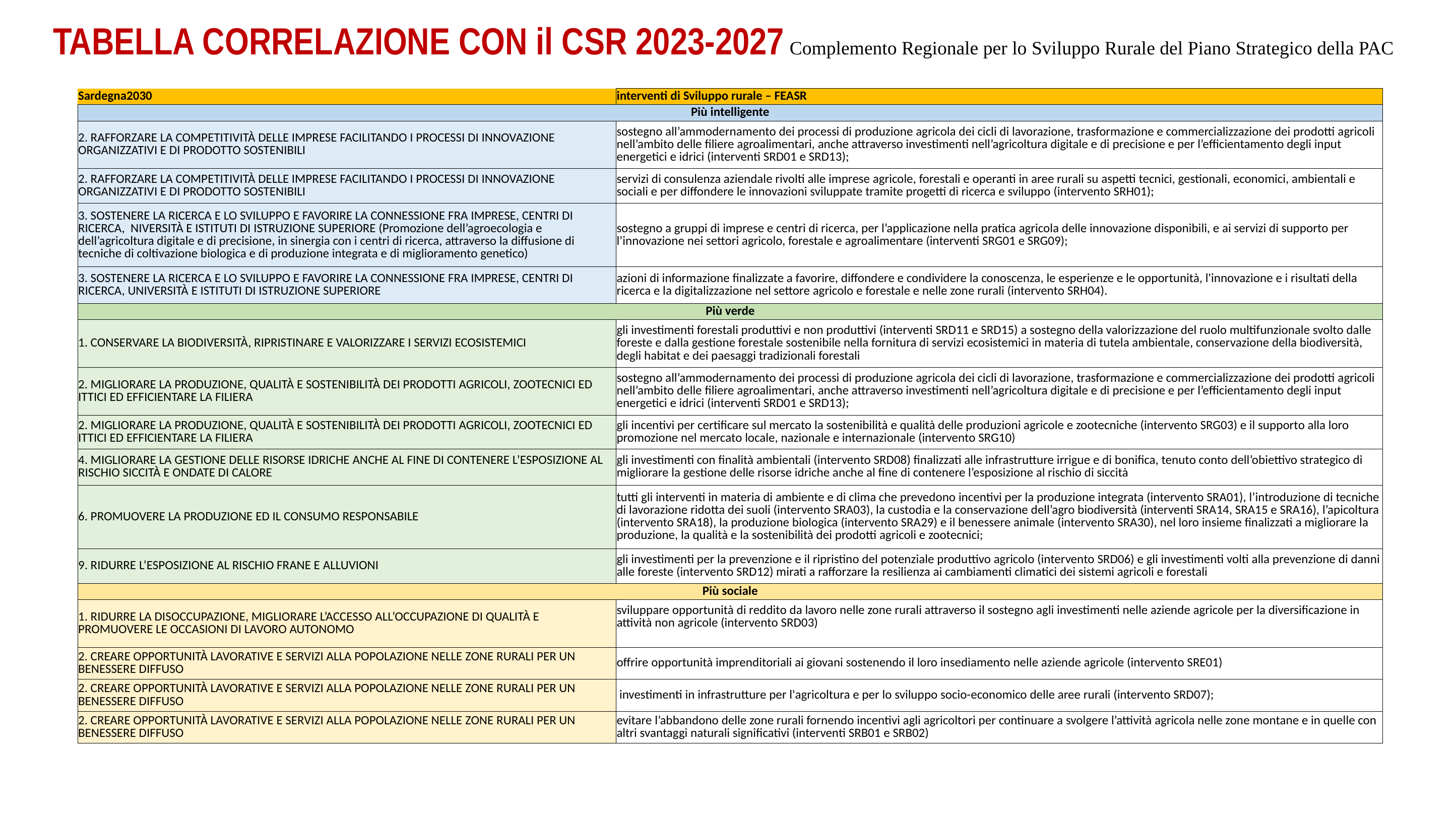

TABELLA CORRELAZIONE CON il CSR 2023-2027 Complemento Regionale per lo Sviluppo Rurale del Piano Strategico della PAC

| Sardegna2030 | interventi di Sviluppo rurale – FEASR |
| --- | --- |
| Più intelligente |  |
| 2. RAFFORZARE LA COMPETITIVITÀ DELLE IMPRESE FACILITANDO I PROCESSI DI INNOVAZIONE ORGANIZZATIVI E DI PRODOTTO SOSTENIBILI | sostegno all’ammodernamento dei processi di produzione agricola dei cicli di lavorazione, trasformazione e commercializzazione dei prodotti agricoli nell’ambito delle filiere agroalimentari, anche attraverso investimenti nell’agricoltura digitale e di precisione e per l’efficientamento degli input energetici e idrici (interventi SRD01 e SRD13); |
| 2. RAFFORZARE LA COMPETITIVITÀ DELLE IMPRESE FACILITANDO I PROCESSI DI INNOVAZIONE ORGANIZZATIVI E DI PRODOTTO SOSTENIBILI | servizi di consulenza aziendale rivolti alle imprese agricole, forestali e operanti in aree rurali su aspetti tecnici, gestionali, economici, ambientali e sociali e per diffondere le innovazioni sviluppate tramite progetti di ricerca e sviluppo (intervento SRH01); |
| 3. SOSTENERE LA RICERCA E LO SVILUPPO E FAVORIRE LA CONNESSIONE FRA IMPRESE, CENTRI DI RICERCA, NIVERSITÀ E ISTITUTI DI ISTRUZIONE SUPERIORE (Promozione dell’agroecologia e dell’agricoltura digitale e di precisione, in sinergia con i centri di ricerca, attraverso la diffusione di tecniche di coltivazione biologica e di produzione integrata e di miglioramento genetico) | sostegno a gruppi di imprese e centri di ricerca, per l’applicazione nella pratica agricola delle innovazione disponibili, e ai servizi di supporto per l’innovazione nei settori agricolo, forestale e agroalimentare (interventi SRG01 e SRG09); |
| 3. SOSTENERE LA RICERCA E LO SVILUPPO E FAVORIRE LA CONNESSIONE FRA IMPRESE, CENTRI DI RICERCA, UNIVERSITÀ E ISTITUTI DI ISTRUZIONE SUPERIORE | azioni di informazione finalizzate a favorire, diffondere e condividere la conoscenza, le esperienze e le opportunità, l'innovazione e i risultati della ricerca e la digitalizzazione nel settore agricolo e forestale e nelle zone rurali (intervento SRH04). |
| Più verde |  |
| 1. CONSERVARE LA BIODIVERSITÀ, RIPRISTINARE E VALORIZZARE I SERVIZI ECOSISTEMICI | gli investimenti forestali produttivi e non produttivi (interventi SRD11 e SRD15) a sostegno della valorizzazione del ruolo multifunzionale svolto dalle foreste e dalla gestione forestale sostenibile nella fornitura di servizi ecosistemici in materia di tutela ambientale, conservazione della biodiversità, degli habitat e dei paesaggi tradizionali forestali |
| 2. MIGLIORARE LA PRODUZIONE, QUALITÀ E SOSTENIBILITÀ DEI PRODOTTI AGRICOLI, ZOOTECNICI ED ITTICI ED EFFICIENTARE LA FILIERA | sostegno all’ammodernamento dei processi di produzione agricola dei cicli di lavorazione, trasformazione e commercializzazione dei prodotti agricoli nell’ambito delle filiere agroalimentari, anche attraverso investimenti nell’agricoltura digitale e di precisione e per l’efficientamento degli input energetici e idrici (interventi SRD01 e SRD13); |
| 2. MIGLIORARE LA PRODUZIONE, QUALITÀ E SOSTENIBILITÀ DEI PRODOTTI AGRICOLI, ZOOTECNICI ED ITTICI ED EFFICIENTARE LA FILIERA | gli incentivi per certificare sul mercato la sostenibilità e qualità delle produzioni agricole e zootecniche (intervento SRG03) e il supporto alla loro promozione nel mercato locale, nazionale e internazionale (intervento SRG10) |
| 4. MIGLIORARE LA GESTIONE DELLE RISORSE IDRICHE ANCHE AL FINE DI CONTENERE L’ESPOSIZIONE AL RISCHIO SICCITÀ E ONDATE DI CALORE | gli investimenti con finalità ambientali (intervento SRD08) finalizzati alle infrastrutture irrigue e di bonifica, tenuto conto dell’obiettivo strategico di migliorare la gestione delle risorse idriche anche al fine di contenere l’esposizione al rischio di siccità |
| 6. PROMUOVERE LA PRODUZIONE ED IL CONSUMO RESPONSABILE | tutti gli interventi in materia di ambiente e di clima che prevedono incentivi per la produzione integrata (intervento SRA01), l’introduzione di tecniche di lavorazione ridotta dei suoli (intervento SRA03), la custodia e la conservazione dell’agro biodiversità (interventi SRA14, SRA15 e SRA16), l’apicoltura (intervento SRA18), la produzione biologica (intervento SRA29) e il benessere animale (intervento SRA30), nel loro insieme finalizzati a migliorare la produzione, la qualità e la sostenibilità dei prodotti agricoli e zootecnici; |
| 9. RIDURRE L’ESPOSIZIONE AL RISCHIO FRANE E ALLUVIONI | gli investimenti per la prevenzione e il ripristino del potenziale produttivo agricolo (intervento SRD06) e gli investimenti volti alla prevenzione di danni alle foreste (intervento SRD12) mirati a rafforzare la resilienza ai cambiamenti climatici dei sistemi agricoli e forestali |
| Più sociale |  |
| 1. RIDURRE LA DISOCCUPAZIONE, MIGLIORARE L’ACCESSO ALL’OCCUPAZIONE DI QUALITÀ E PROMUOVERE LE OCCASIONI DI LAVORO AUTONOMO | sviluppare opportunità di reddito da lavoro nelle zone rurali attraverso il sostegno agli investimenti nelle aziende agricole per la diversificazione in attività non agricole (intervento SRD03) |
| 2. CREARE OPPORTUNITÀ LAVORATIVE E SERVIZI ALLA POPOLAZIONE NELLE ZONE RURALI PER UN BENESSERE DIFFUSO | offrire opportunità imprenditoriali ai giovani sostenendo il loro insediamento nelle aziende agricole (intervento SRE01) |
| 2. CREARE OPPORTUNITÀ LAVORATIVE E SERVIZI ALLA POPOLAZIONE NELLE ZONE RURALI PER UN BENESSERE DIFFUSO | investimenti in infrastrutture per l'agricoltura e per lo sviluppo socio-economico delle aree rurali (intervento SRD07); |
| 2. CREARE OPPORTUNITÀ LAVORATIVE E SERVIZI ALLA POPOLAZIONE NELLE ZONE RURALI PER UN BENESSERE DIFFUSO | evitare l’abbandono delle zone rurali fornendo incentivi agli agricoltori per continuare a svolgere l’attività agricola nelle zone montane e in quelle con altri svantaggi naturali significativi (interventi SRB01 e SRB02) |